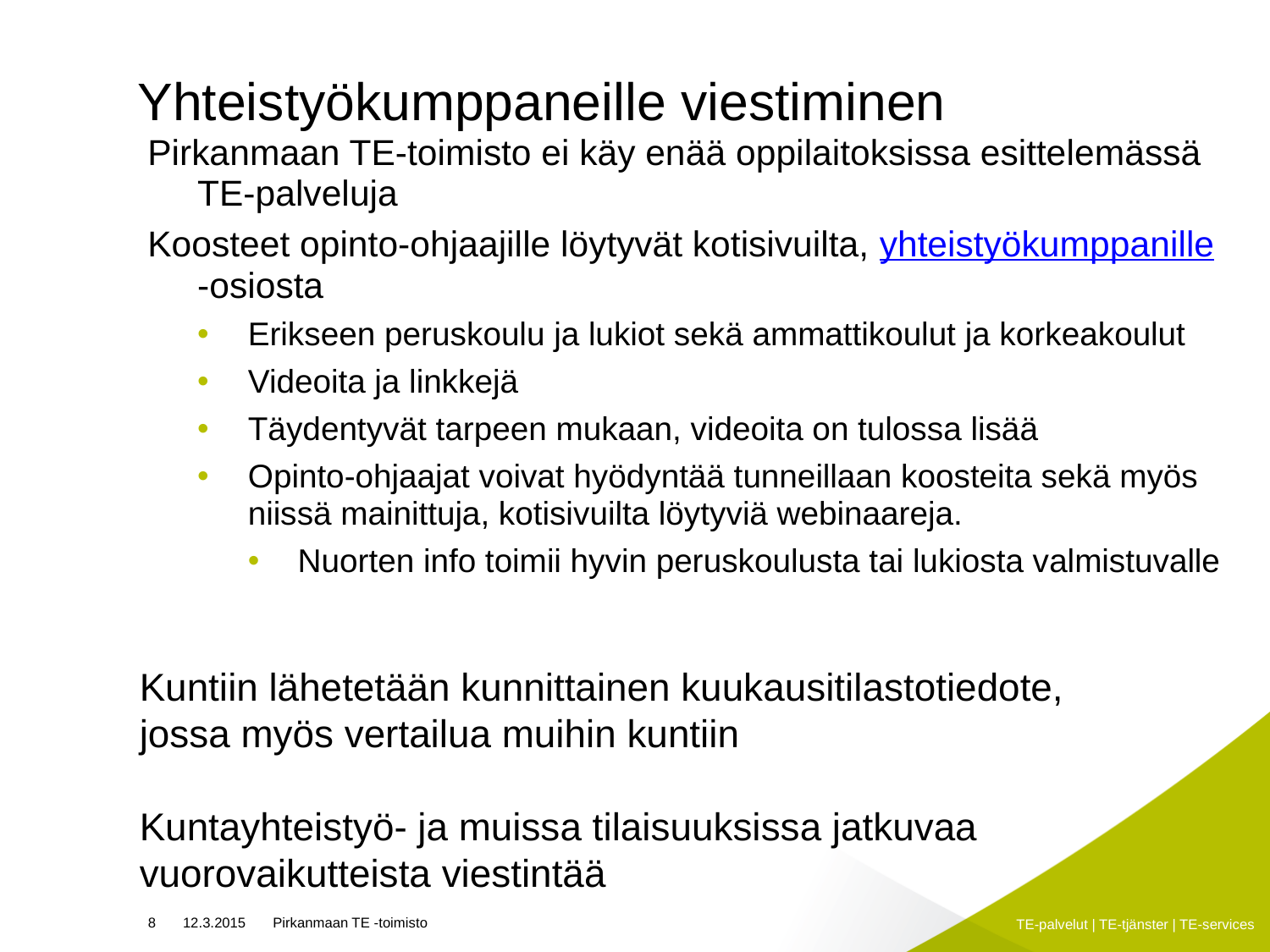

# Yhteistyökumppaneille viestiminen
Pirkanmaan TE-toimisto ei käy enää oppilaitoksissa esittelemässä TE-palveluja
Koosteet opinto-ohjaajille löytyvät kotisivuilta, yhteistyökumppanille -osiosta
Erikseen peruskoulu ja lukiot sekä ammattikoulut ja korkeakoulut
Videoita ja linkkejä
Täydentyvät tarpeen mukaan, videoita on tulossa lisää
Opinto-ohjaajat voivat hyödyntää tunneillaan koosteita sekä myös niissä mainittuja, kotisivuilta löytyviä webinaareja.
Nuorten info toimii hyvin peruskoulusta tai lukiosta valmistuvalle

Kuntiin lähetetään kunnittainen kuukausitilastotiedote, jossa myös vertailua muihin kuntiin

Kuntayhteistyö- ja muissa tilaisuuksissa jatkuvaa vuorovaikutteista viestintää

8
12.3.2015
Pirkanmaan TE -toimisto